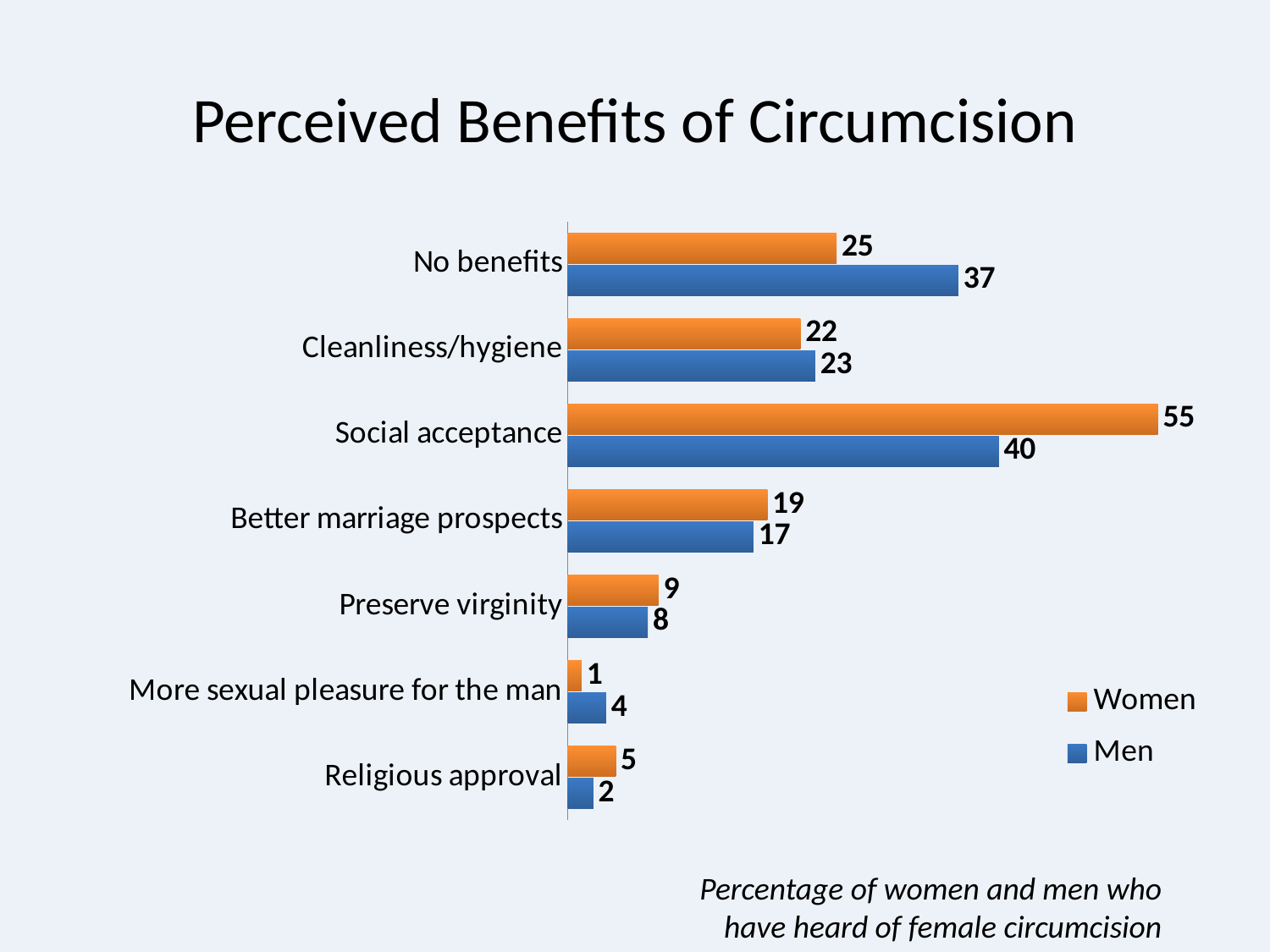

# Perceived Benefits of Circumcision

### Chart

| Category | Men | Women |
|---|---|---|
| Religious approval | 2.4 | 4.5 |
| More sexual pleasure for the man | 3.6 | 1.3 |
| Preserve virginity | 7.5 | 8.5 |
| Better marriage prospects | 17.4 | 18.7 |
| Social acceptance | 40.4 | 55.3 |
| Cleanliness/hygiene | 23.2 | 21.8 |
| No benefits | 36.6 | 25.2 |
Percentage of women and men who have heard of female circumcision